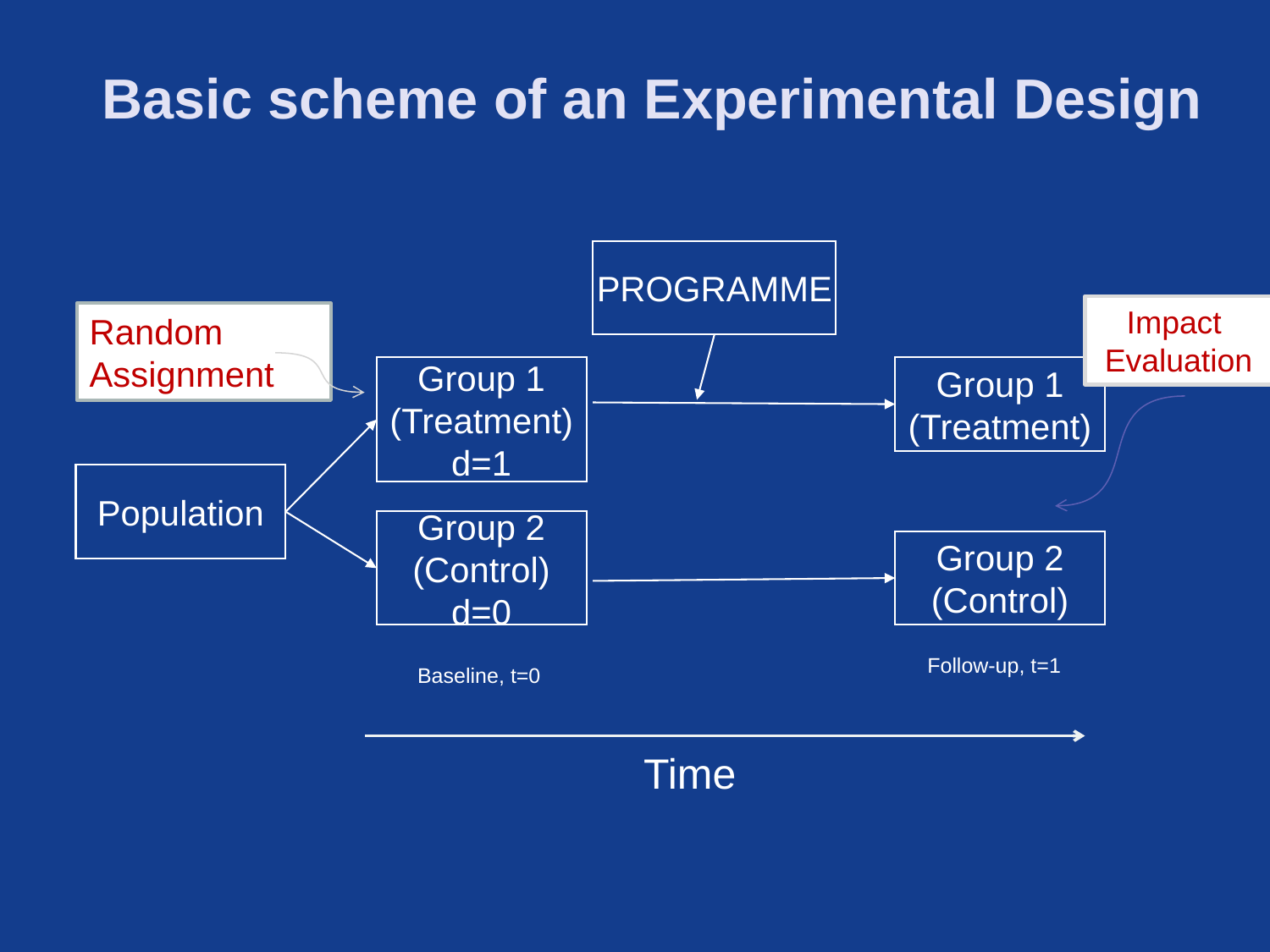

Basic scheme of an Experimental Design
PROGRAMME
Impact  Evaluation
Random Assignment
Group 1
(Treatment)
d=1
Group 1
(Treatment)
Population
Group 2
(Control)
d=0
Group 2
(Control)
Follow-up, t=1
Baseline, t=0
Time